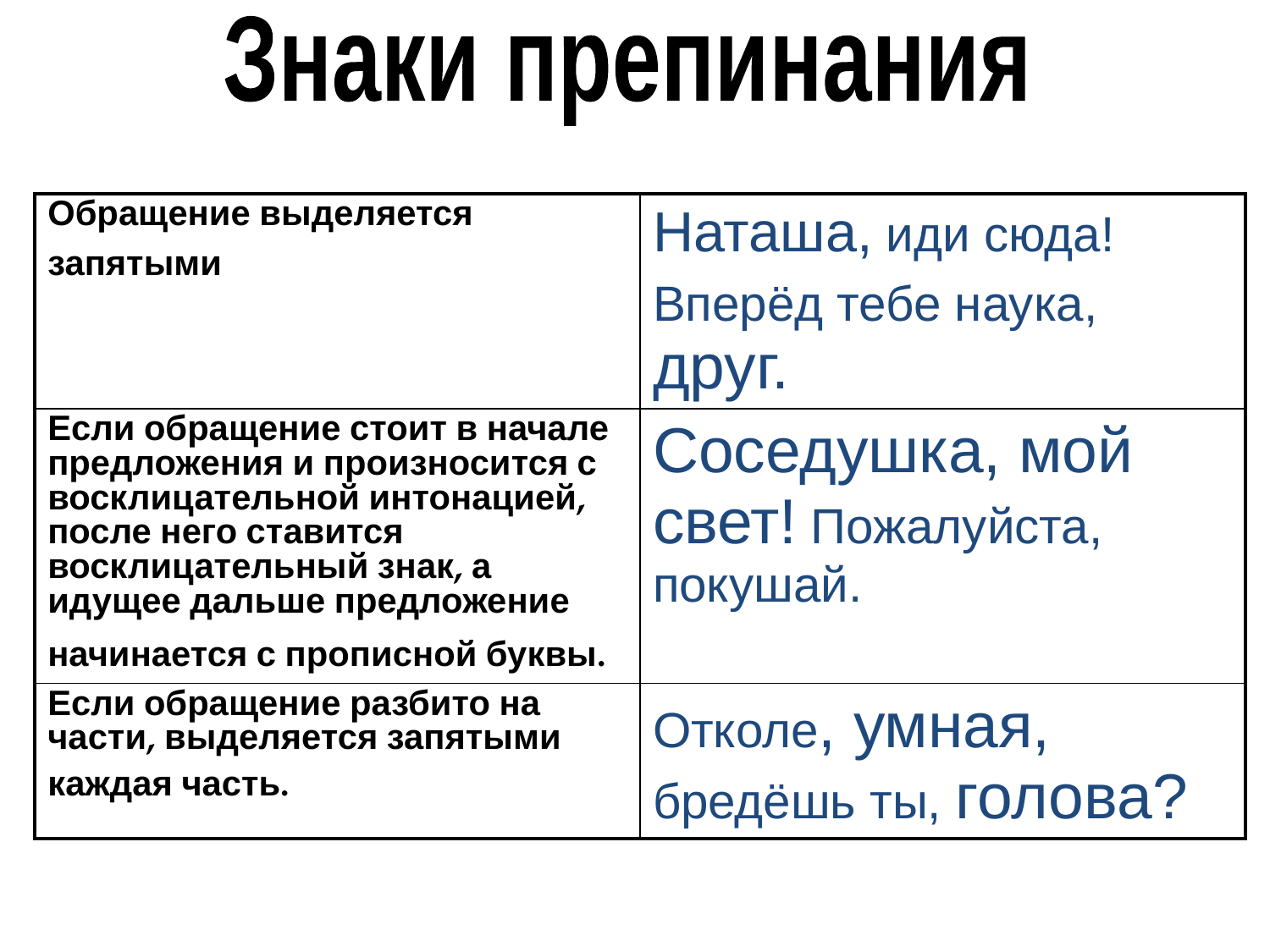

Знаки препинания
#

| Обращение выделяется запятыми | Наташа, иди сюда! Вперёд тебе наука, друг. |
| --- | --- |
| Если обращение стоит в начале предложения и произносится с восклицательной интонацией, после него ставится восклицательный знак, а идущее дальше предложение начинается с прописной буквы. | Соседушка, мой свет! Пожалуйста, покушай. |
| Если обращение разбито на части, выделяется запятыми каждая часть. | Отколе, умная, бредёшь ты, голова? |